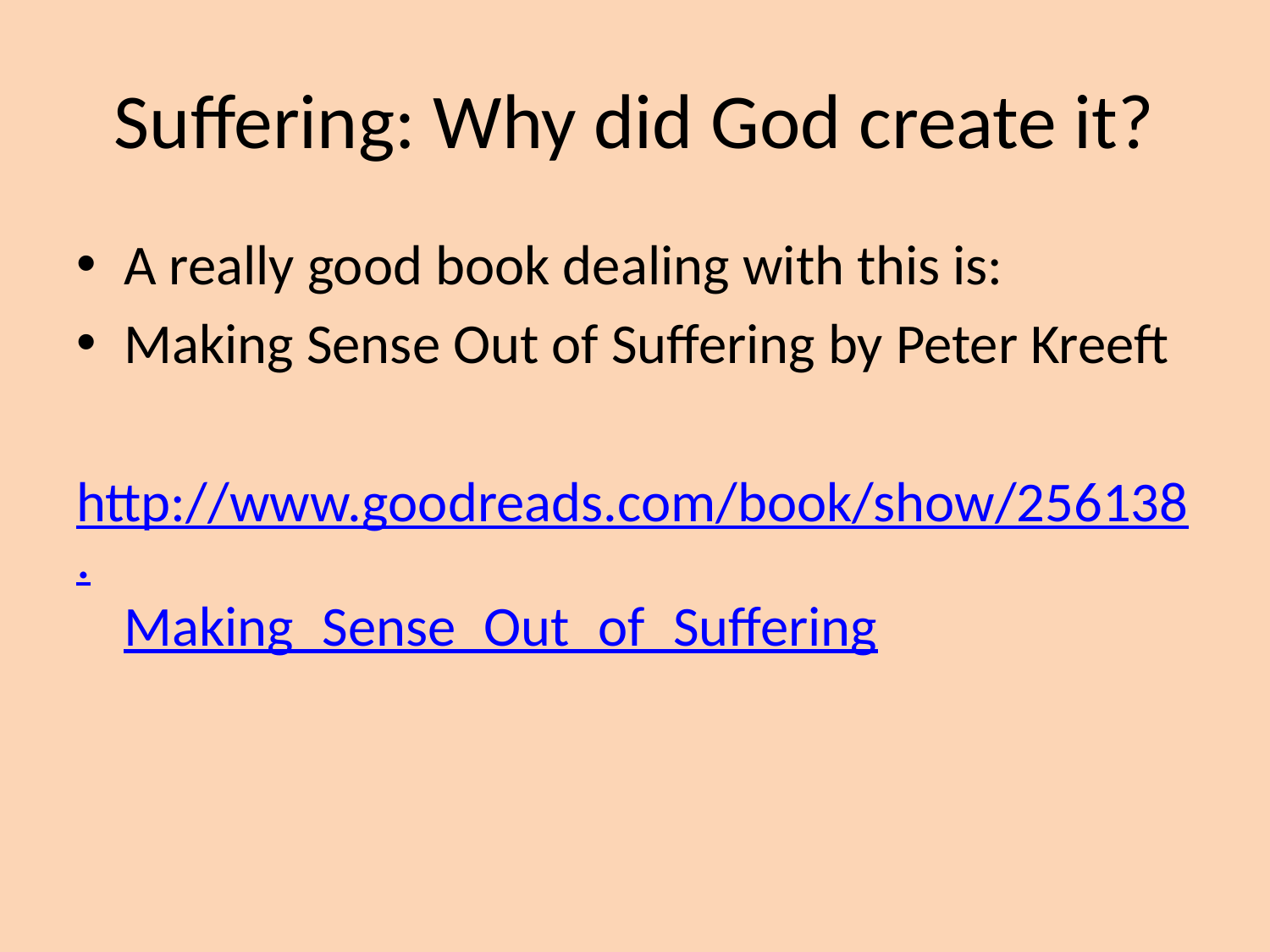

# Suffering: Why did God create it?
A really good book dealing with this is:
Making Sense Out of Suffering by Peter Kreeft

http://www.goodreads.com/book/show/256138.Making_Sense_Out_of_Suffering